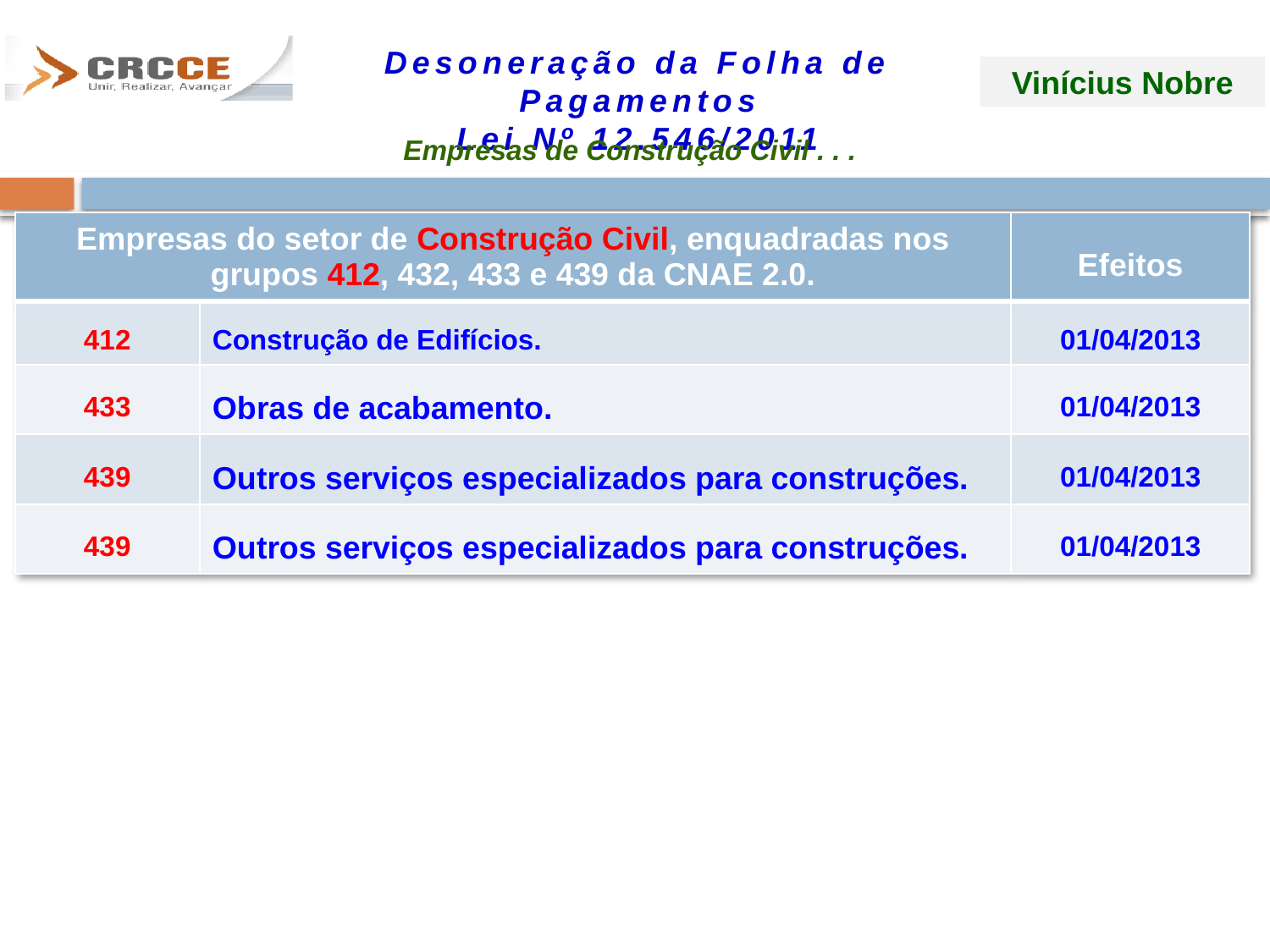

Empresas de Construção Civil . . .
| Empresas do setor de Construção Civil, enquadradas nos grupos 412, 432, 433 e 439 da CNAE 2.0. |  | Efeitos |
| --- | --- | --- |
| 412 | Construção de Edifícios. | 01/04/2013 |
| 433 | Obras de acabamento. | 01/04/2013 |
| 439 | Outros serviços especializados para construções. | 01/04/2013 |
| 439 | Outros serviços especializados para construções. | 01/04/2013 |